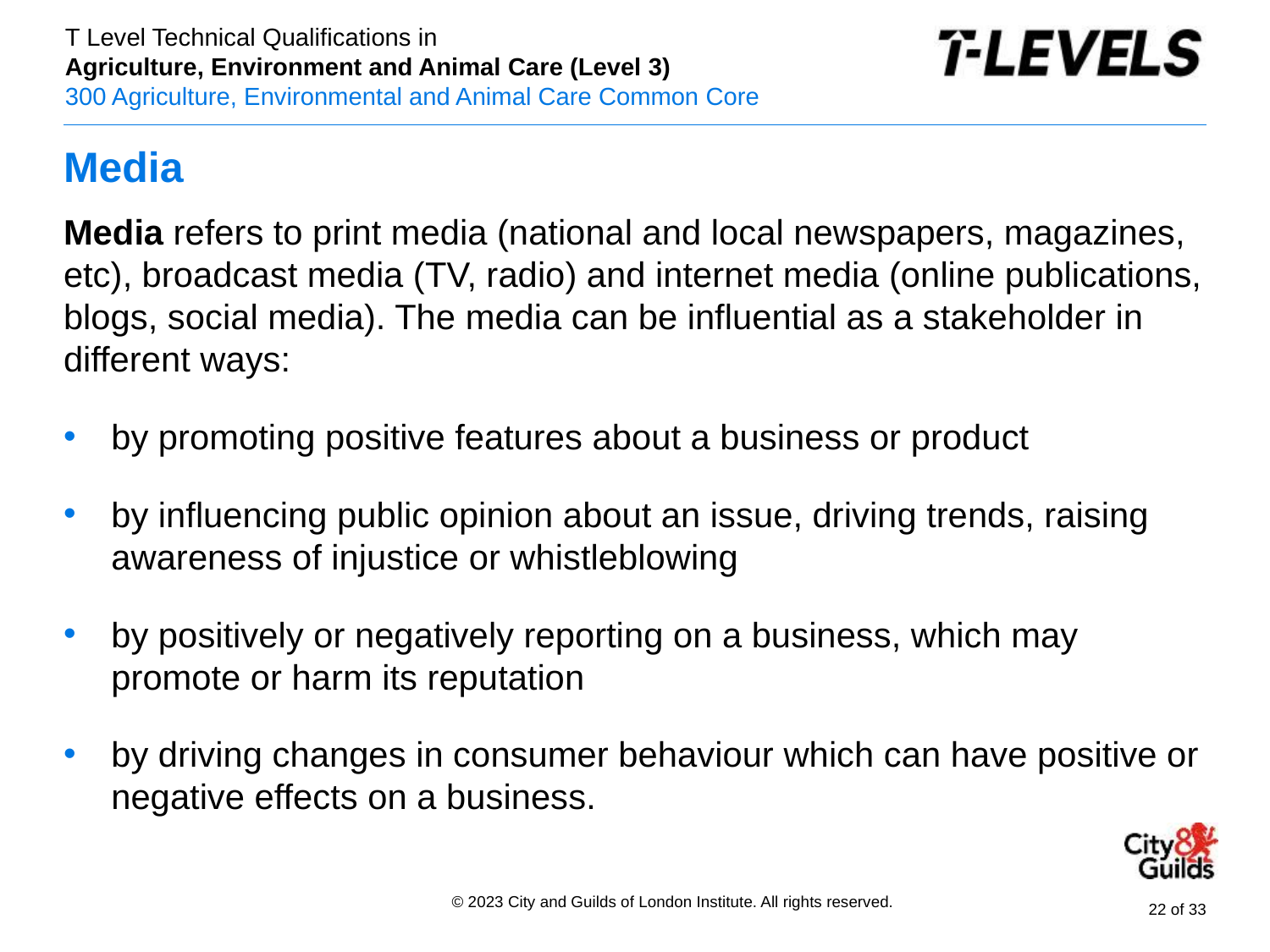

# Media
Media refers to print media (national and local newspapers, magazines, etc), broadcast media (TV, radio) and internet media (online publications, blogs, social media). The media can be influential as a stakeholder in different ways:
by promoting positive features about a business or product
by influencing public opinion about an issue, driving trends, raising awareness of injustice or whistleblowing
by positively or negatively reporting on a business, which may promote or harm its reputation
by driving changes in consumer behaviour which can have positive or negative effects on a business.